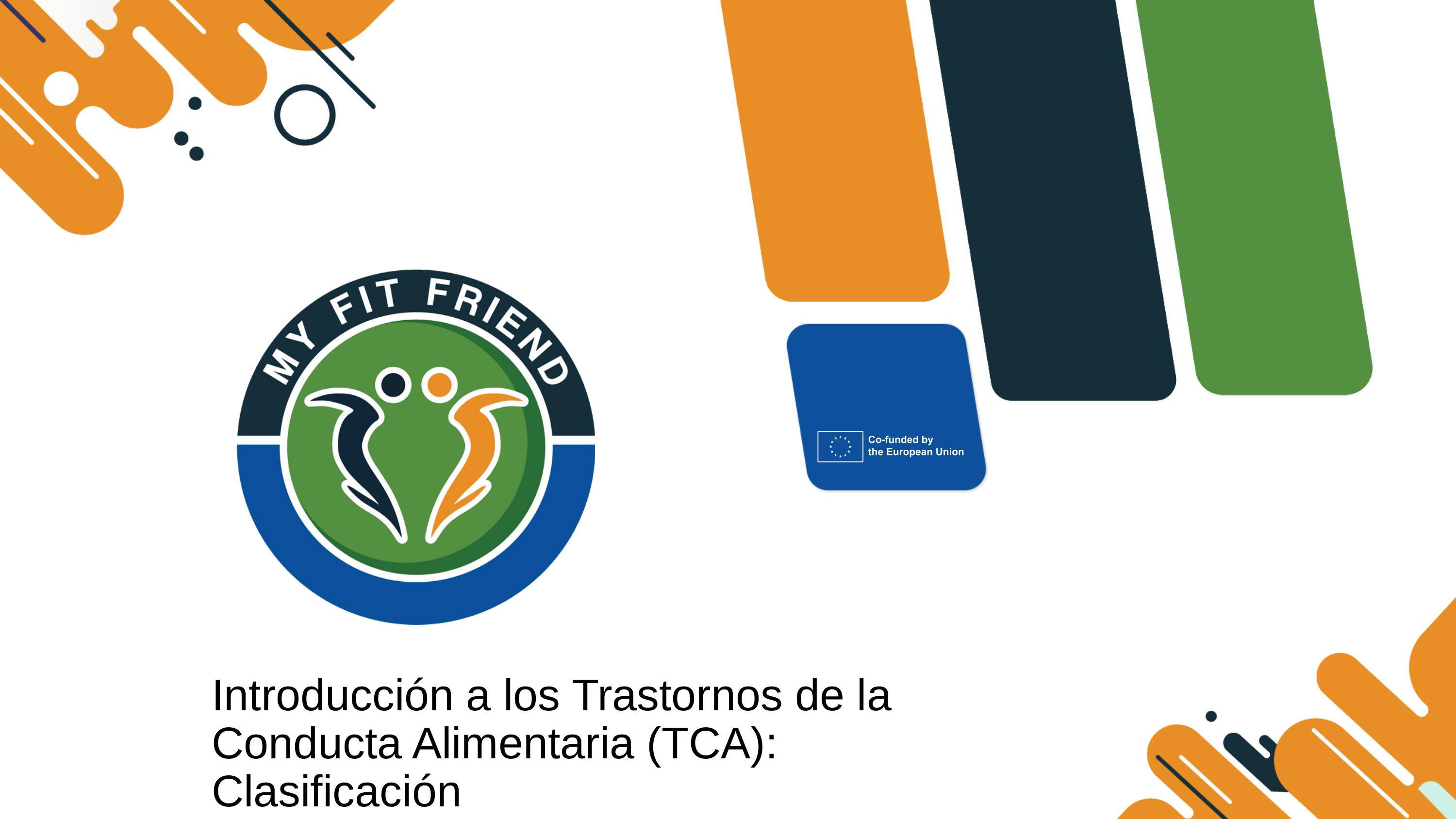

Introducción a los Trastornos de la Conducta Alimentaria (TCA):
Clasificación